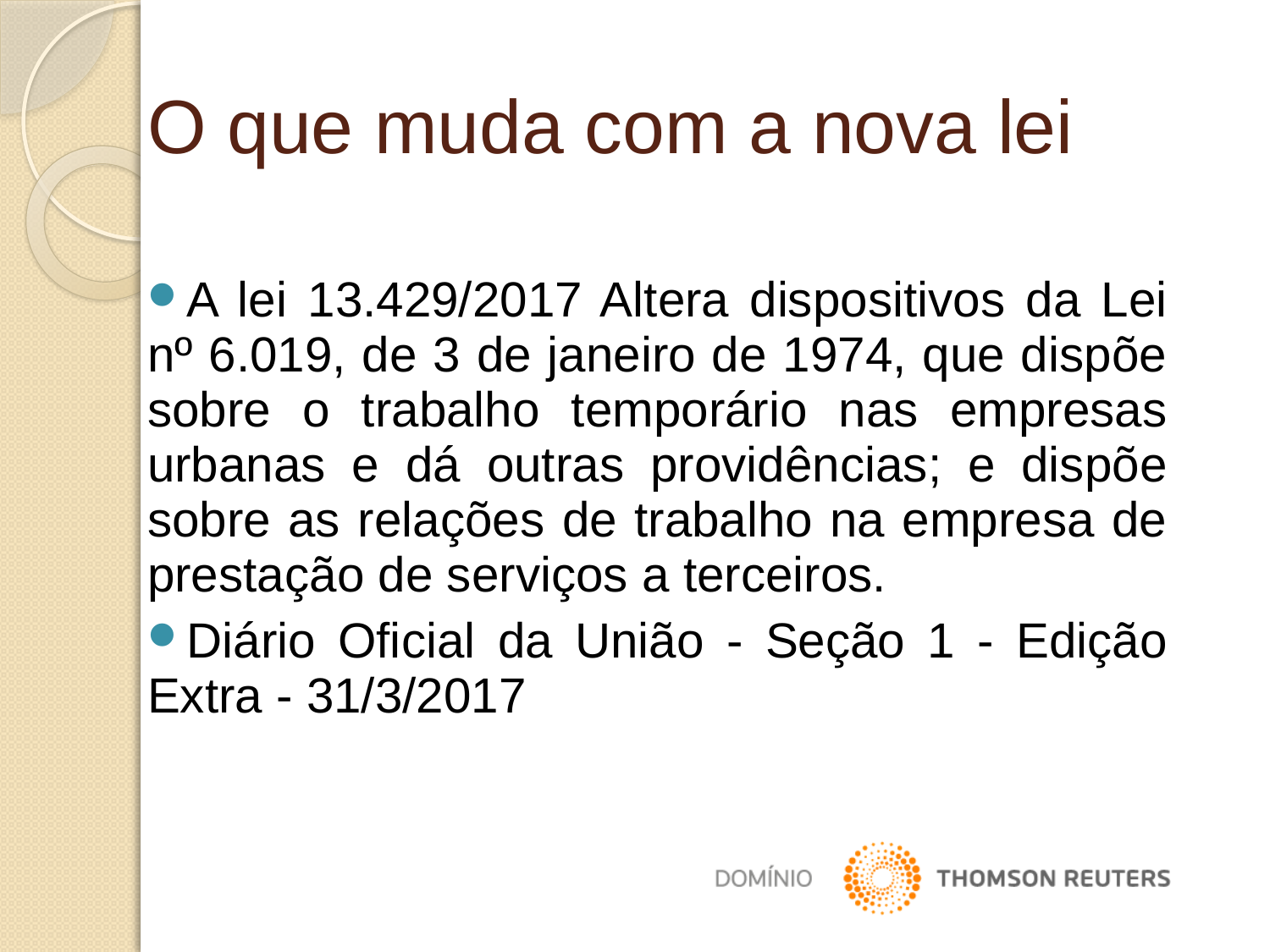

O que muda com a nova lei
A lei 13.429/2017 Altera dispositivos da Lei nº 6.019, de 3 de janeiro de 1974, que dispõe sobre o trabalho temporário nas empresas urbanas e dá outras providências; e dispõe sobre as relações de trabalho na empresa de prestação de serviços a terceiros.
Diário Oficial da União - Seção 1 - Edição Extra - 31/3/2017